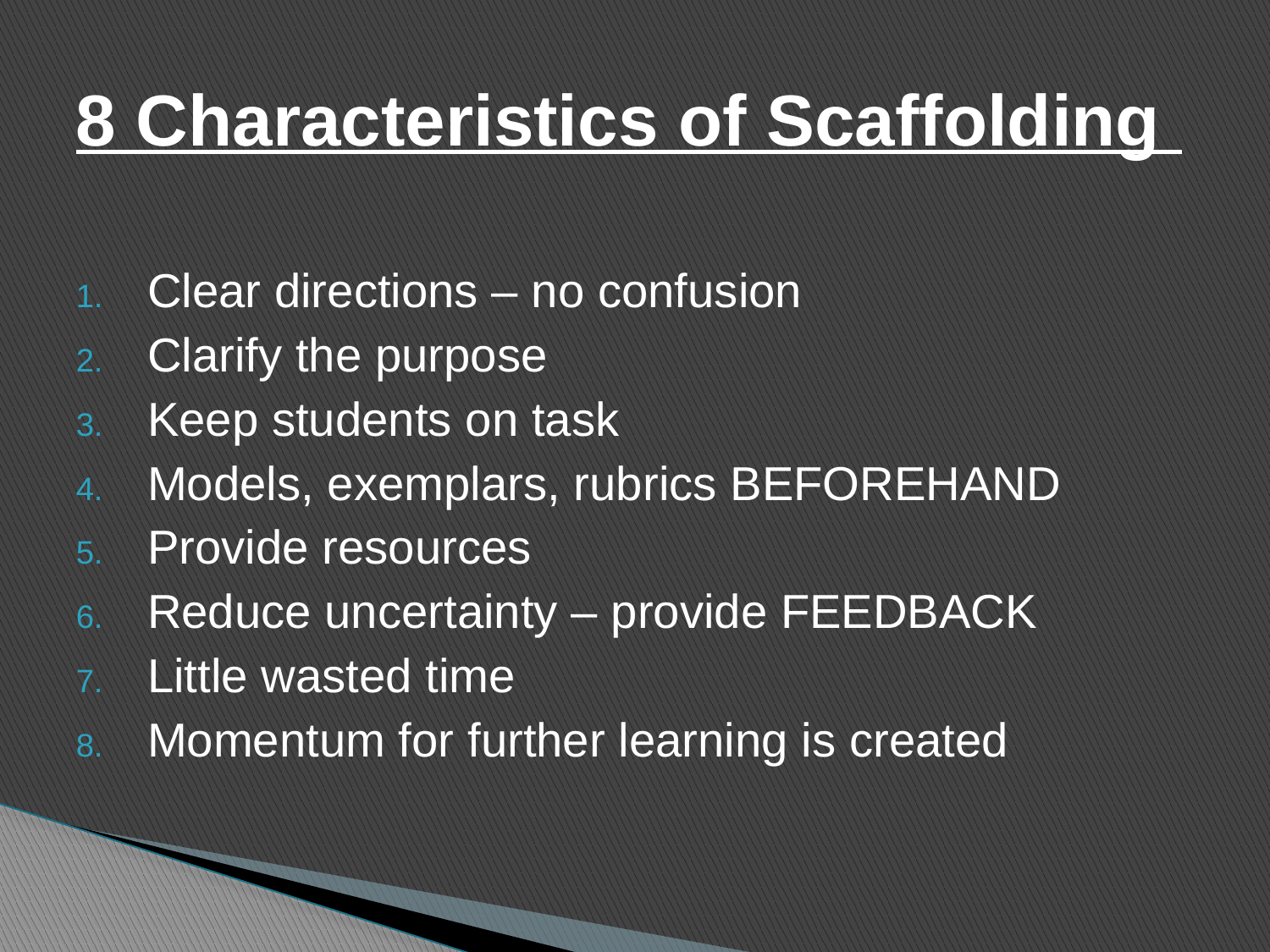

# 8 Characteristics of Scaffolding
Clear directions – no confusion
Clarify the purpose
Keep students on task
Models, exemplars, rubrics BEFOREHAND
Provide resources
Reduce uncertainty – provide FEEDBACK
Little wasted time
Momentum for further learning is created